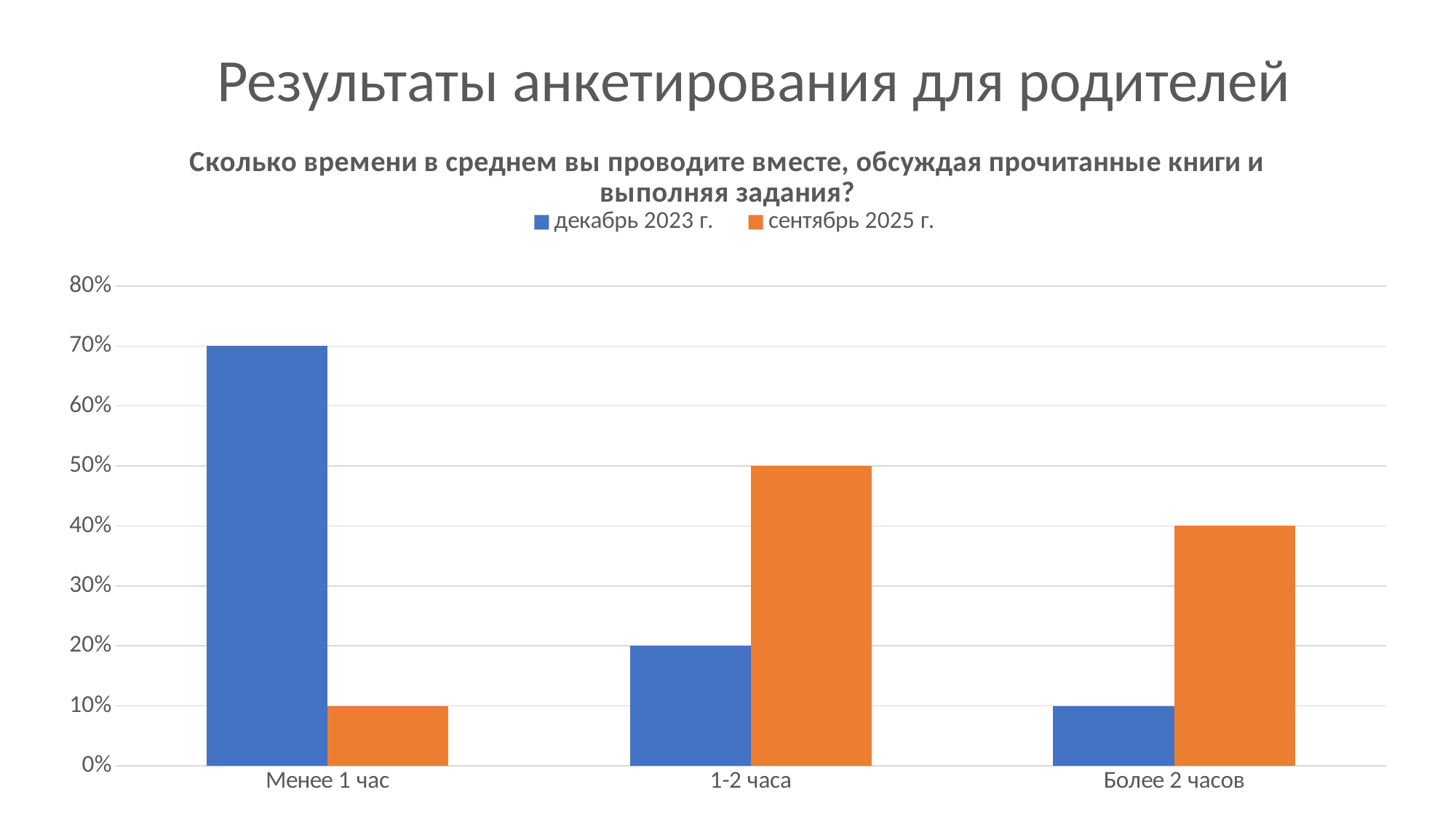

# Результаты анкетирования для родителей

### Chart: Сколько времени в среднем вы проводите вместе, обсуждая прочитанные книги и выполняя задания?

| Category | декабрь 2023 г. | сентябрь 2025 г. |
|---|---|---|
| Менее 1 час | 0.7 | 0.1 |
| 1-2 часа | 0.2 | 0.5 |
| Более 2 часов | 0.1 | 0.4 |